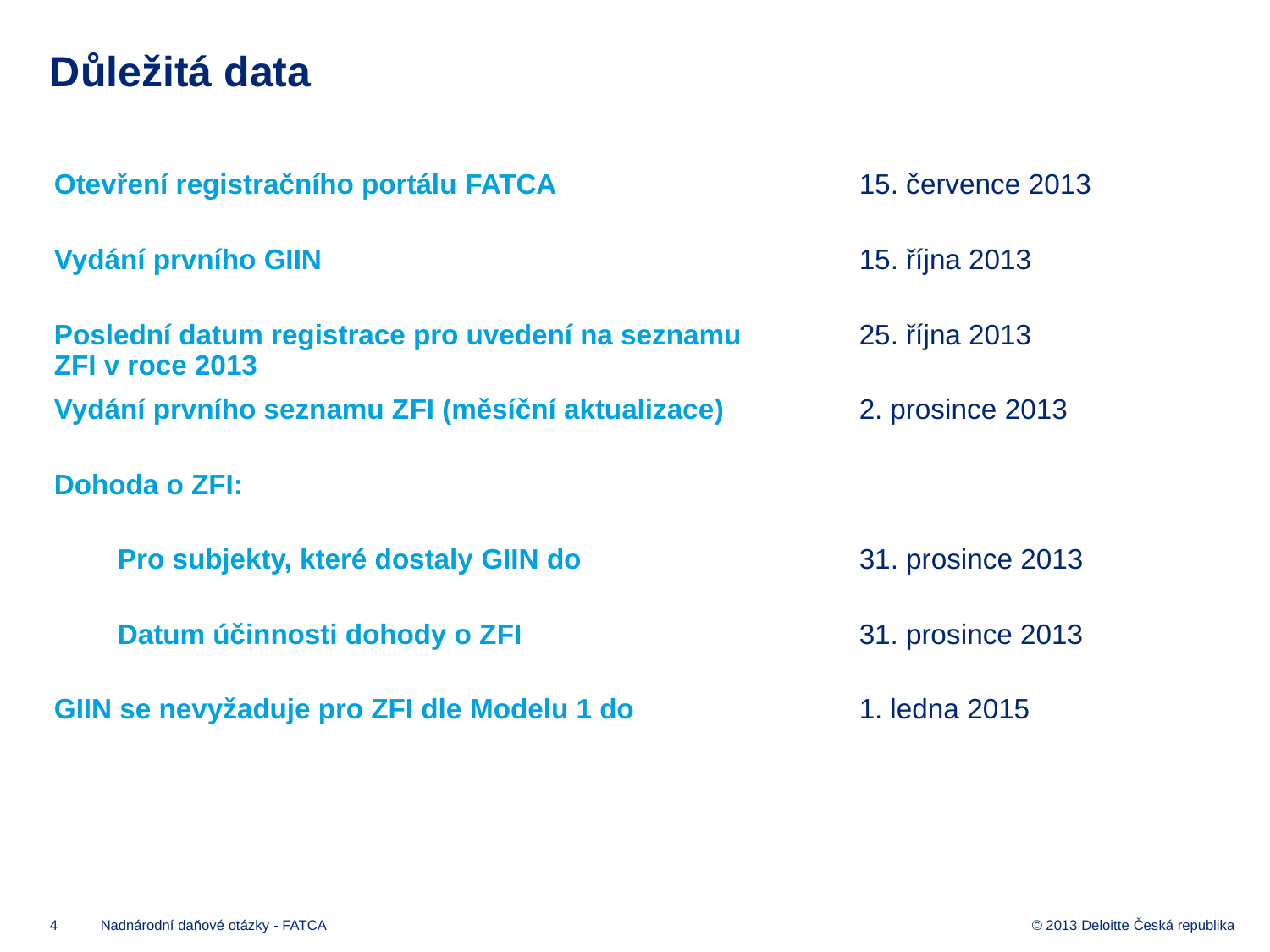

# Důležitá data
| Otevření registračního portálu FATCA | 15. července 2013 |
| --- | --- |
| Vydání prvního GIIN | 15. října 2013 |
| Poslední datum registrace pro uvedení na seznamu ZFI v roce 2013 | 25. října 2013 |
| Vydání prvního seznamu ZFI (měsíční aktualizace) | 2. prosince 2013 |
| Dohoda o ZFI: |  |
| Pro subjekty, které dostaly GIIN do | 31. prosince 2013 |
| Datum účinnosti dohody o ZFI | 31. prosince 2013 |
| GIIN se nevyžaduje pro ZFI dle Modelu 1 do | 1. ledna 2015 |
Nadnárodní daňové otázky - FATCA